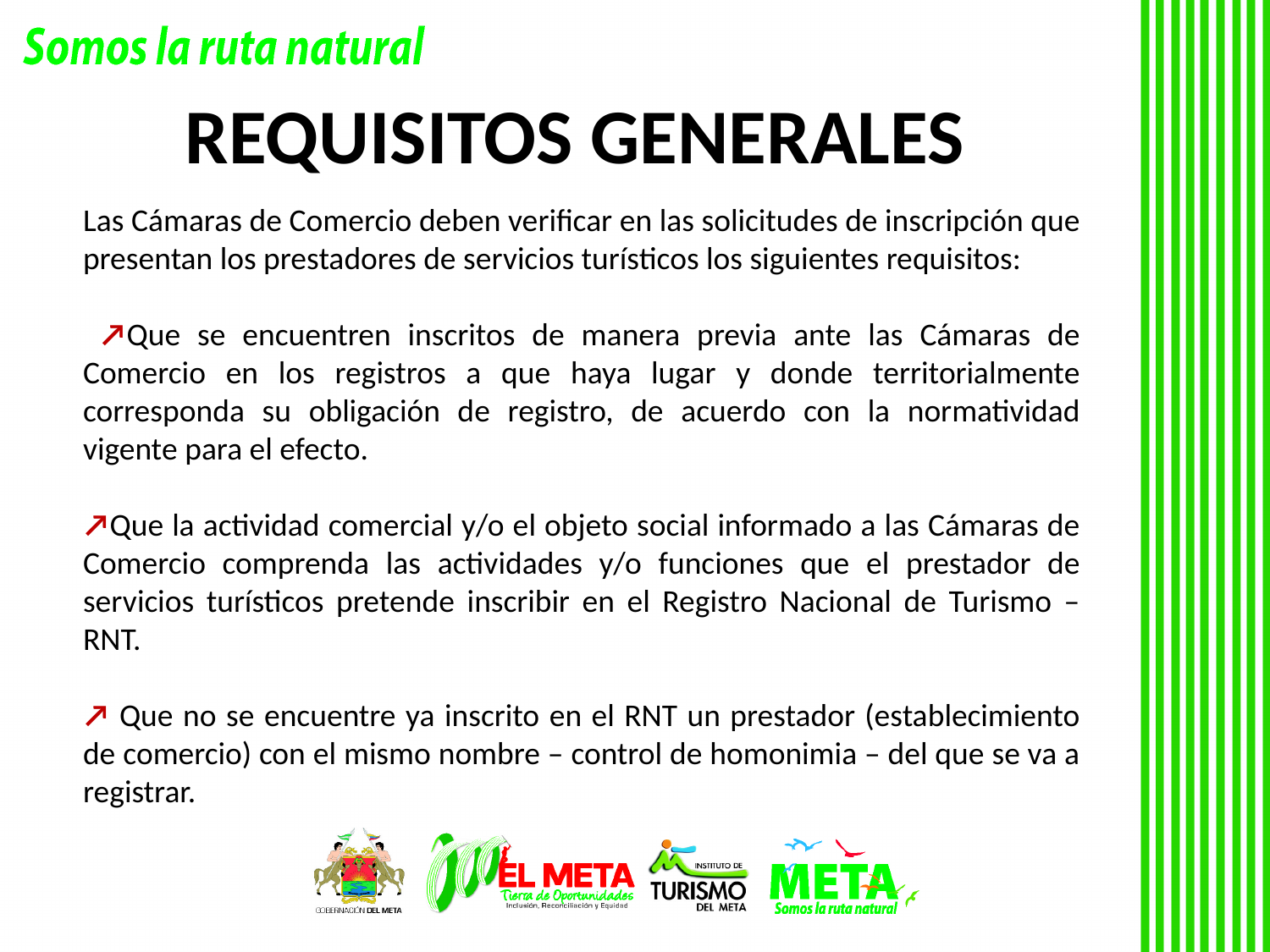

# REQUISITOS GENERALES
Las Cámaras de Comercio deben verificar en las solicitudes de inscripción que presentan los prestadores de servicios turísticos los siguientes requisitos:

 ↗Que se encuentren inscritos de manera previa ante las Cámaras de Comercio en los registros a que haya lugar y donde territorialmente corresponda su obligación de registro, de acuerdo con la normatividad vigente para el efecto.

↗Que la actividad comercial y/o el objeto social informado a las Cámaras de Comercio comprenda las actividades y/o funciones que el prestador de servicios turísticos pretende inscribir en el Registro Nacional de Turismo – RNT.

↗ Que no se encuentre ya inscrito en el RNT un prestador (establecimiento de comercio) con el mismo nombre – control de homonimia – del que se va a registrar.